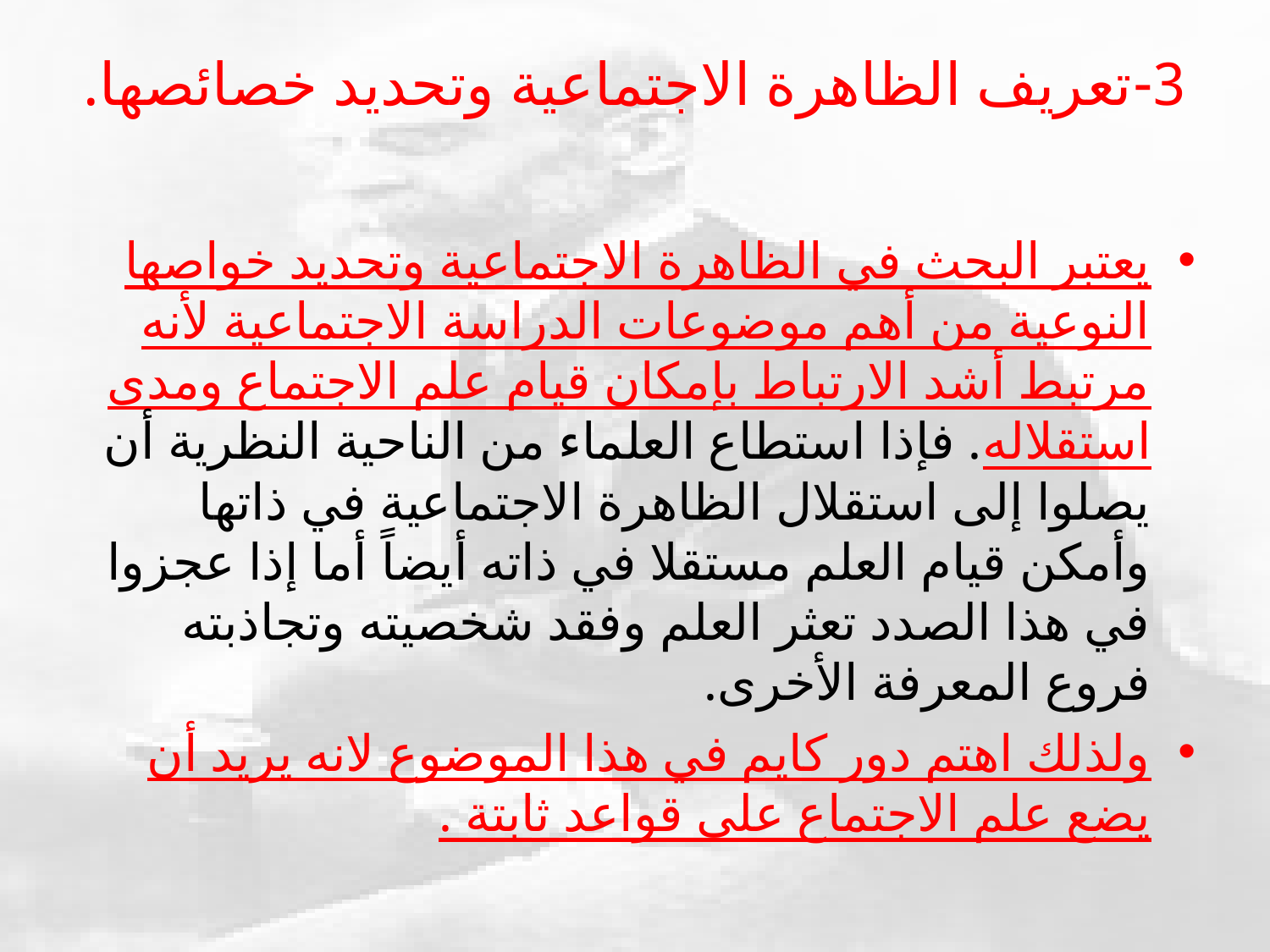

# 3-تعريف الظاهرة الاجتماعية وتحديد خصائصها.
يعتبر البحث في الظاهرة الاجتماعية وتحديد خواصها النوعية من أهم موضوعات الدراسة الاجتماعية لأنه مرتبط أشد الارتباط بإمكان قيام علم الاجتماع ومدى استقلاله. فإذا استطاع العلماء من الناحية النظرية أن يصلوا إلى استقلال الظاهرة الاجتماعية في ذاتها وأمكن قيام العلم مستقلا في ذاته أيضاً أما إذا عجزوا في هذا الصدد تعثر العلم وفقد شخصيته وتجاذبته فروع المعرفة الأخرى.
ولذلك اهتم دور كايم في هذا الموضوع لانه يريد أن يضع علم الاجتماع على قواعد ثابتة .